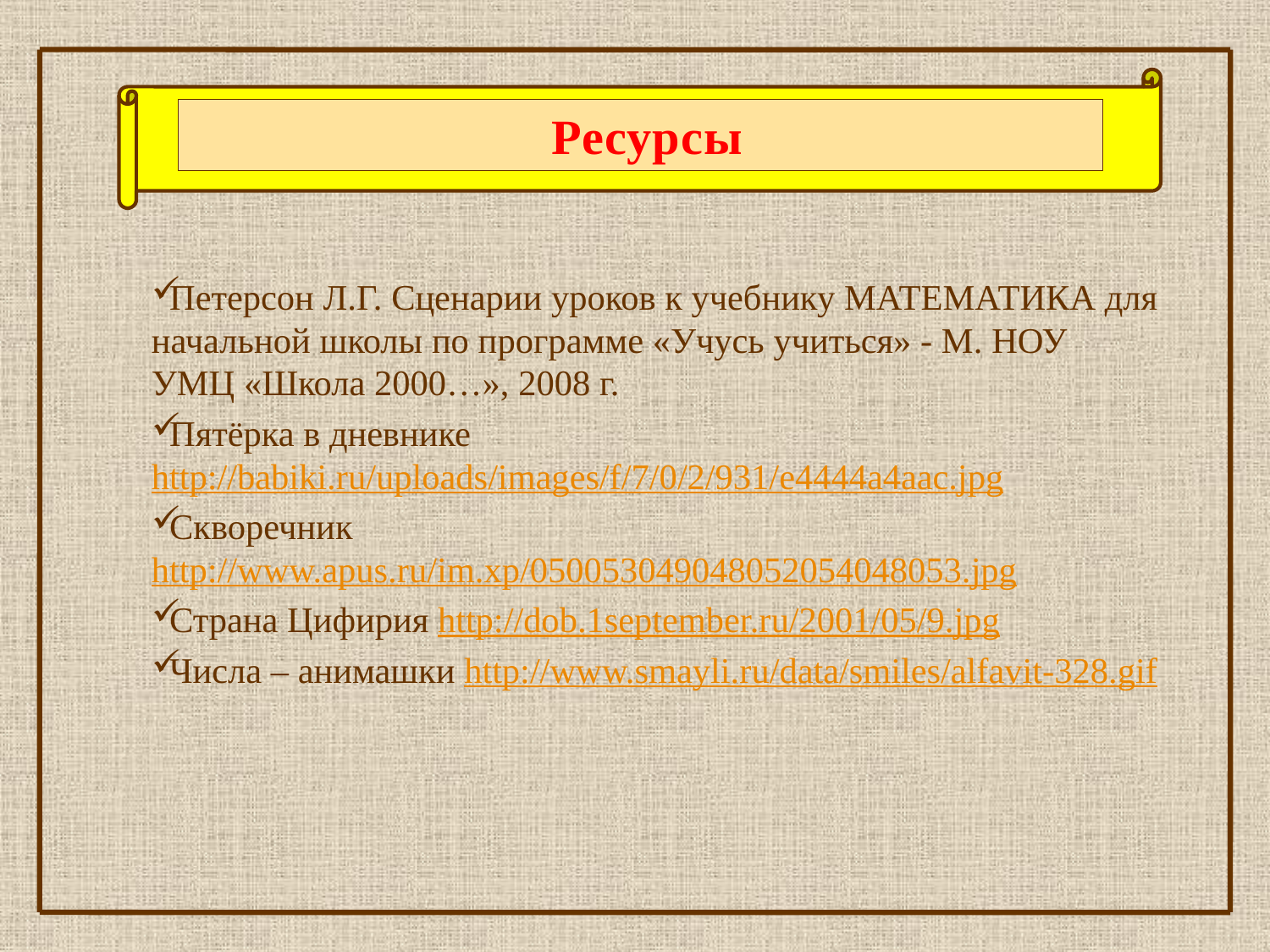

Ресурсы
Петерсон Л.Г. Сценарии уроков к учебнику МАТЕМАТИКА для начальной школы по программе «Учусь учиться» - М. НОУ УМЦ «Школа 2000…», 2008 г.
Пятёрка в дневнике http://babiki.ru/uploads/images/f/7/0/2/931/e4444a4aac.jpg
Скворечник http://www.apus.ru/im.xp/050053049048052054048053.jpg
Страна Цифирия http://dob.1september.ru/2001/05/9.jpg
Числа – анимашки http://www.smayli.ru/data/smiles/alfavit-328.gif